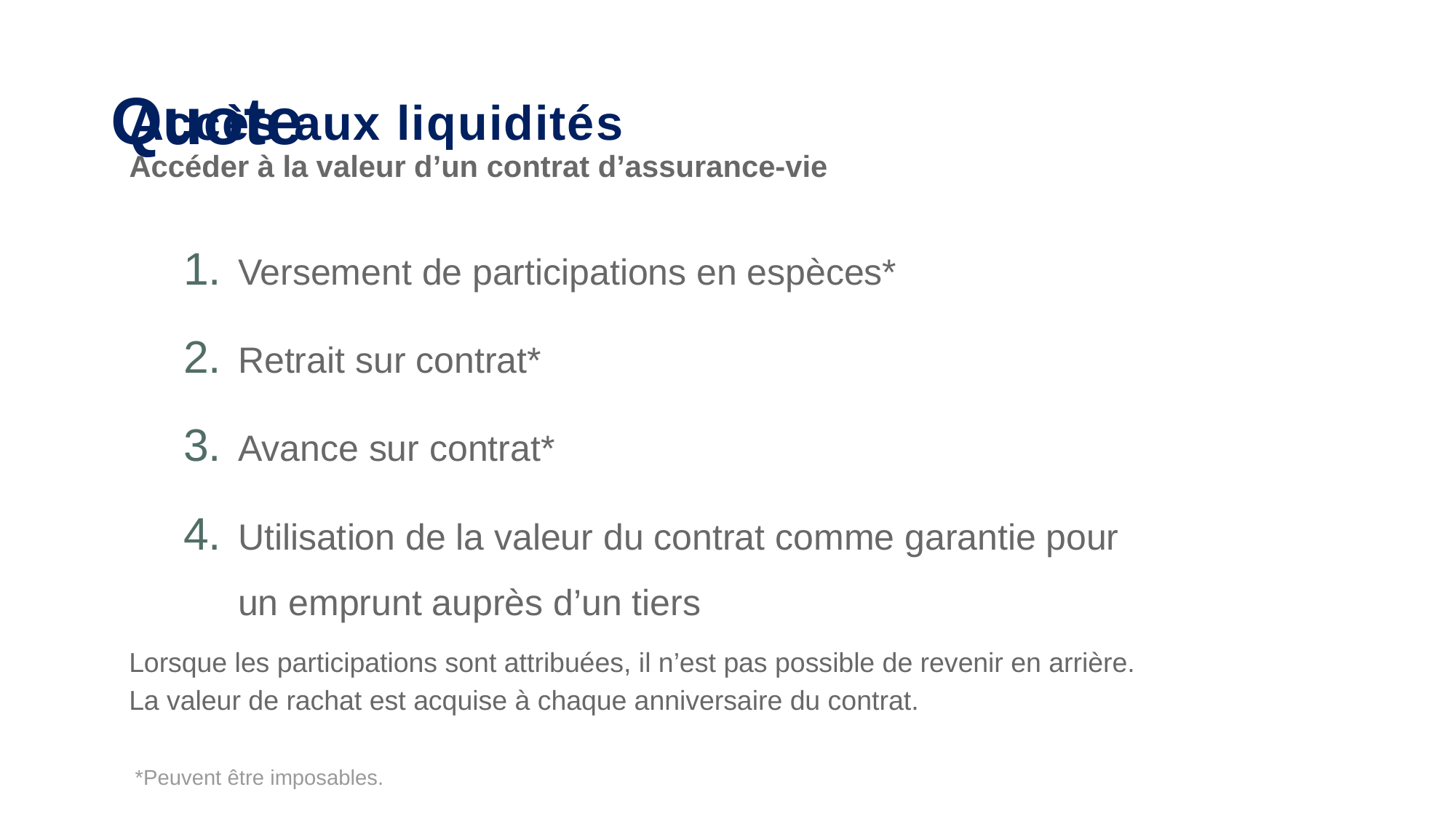

# Quote
Accès aux liquidités
Accéder à la valeur d’un contrat d’assurance-vie
Versement de participations en espèces*
Retrait sur contrat*
Avance sur contrat*
Utilisation de la valeur du contrat comme garantie pour un emprunt auprès d’un tiers
Lorsque les participations sont attribuées, il n’est pas possible de revenir en arrière.
La valeur de rachat est acquise à chaque anniversaire du contrat.
*Peuvent être imposables.